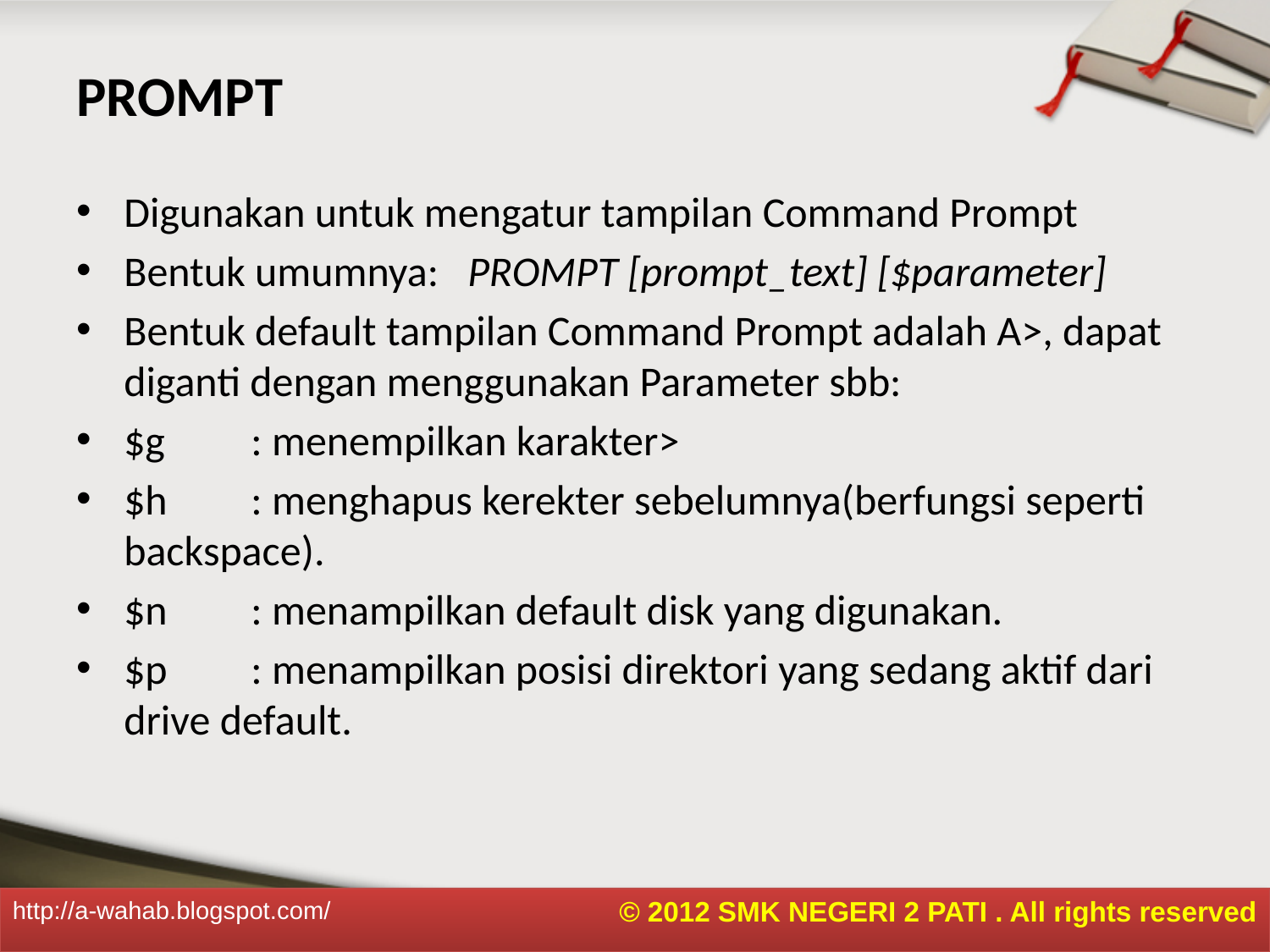

# PROMPT
Digunakan untuk mengatur tampilan Command Prompt
Bentuk umumnya:   PROMPT [prompt_text] [$parameter]
Bentuk default tampilan Command Prompt adalah A>, dapat diganti dengan menggunakan Parameter sbb:
$g	: menempilkan karakter>
$h 	: menghapus kerekter sebelumnya(berfungsi seperti backspace).
$n 	: menampilkan default disk yang digunakan.
$p 	: menampilkan posisi direktori yang sedang aktif dari drive default.

© 2012 SMK NEGERI 2 PATI . All rights reserved

http://a-wahab.blogspot.com/